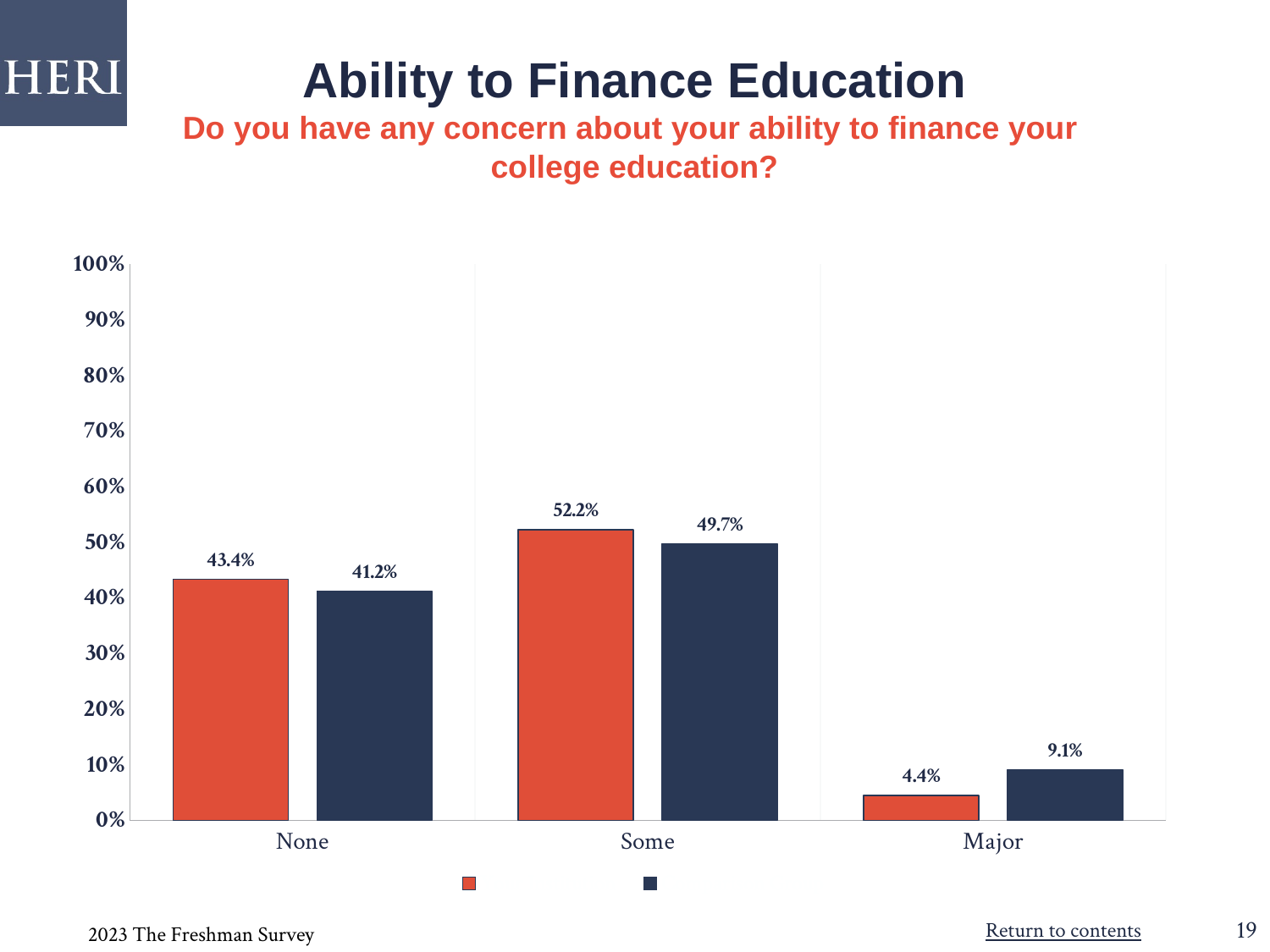

# Ability to Finance Education Do you have any concern about your ability to finance your college education?

### Chart

| Category | Your Institution | Comparison Group |
|---|---|---|
| None | 0.4335 | 0.4122 |
| Some | 0.5222 | 0.4971 |
| Major | 0.0443 | 0.0907 |
2023 The Freshman Survey
Return to contents
19